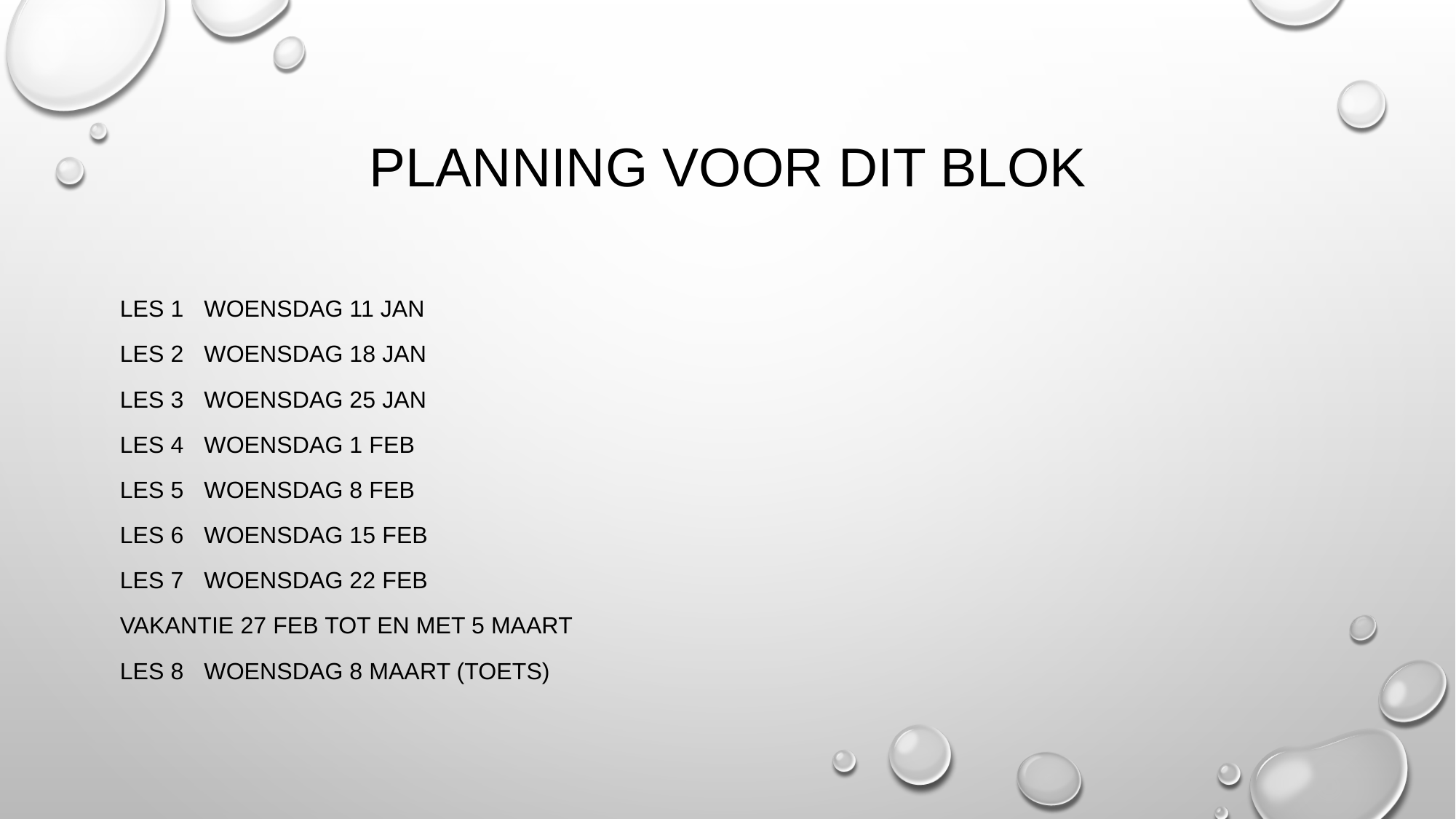

# Planning voor dit blok
les 1	woensdag 11 jan
Les 2	woensdag 18 jan
Les 3	woensdag 25 jan
Les 4	woensdag 1 feb
Les 5 	woensdag 8 feb
Les 6	woensdag 15 feb
Les 7	woensdag 22 feb
Vakantie 27 feb tot en met 5 maart
Les 8	woensdag 8 maart (toets)